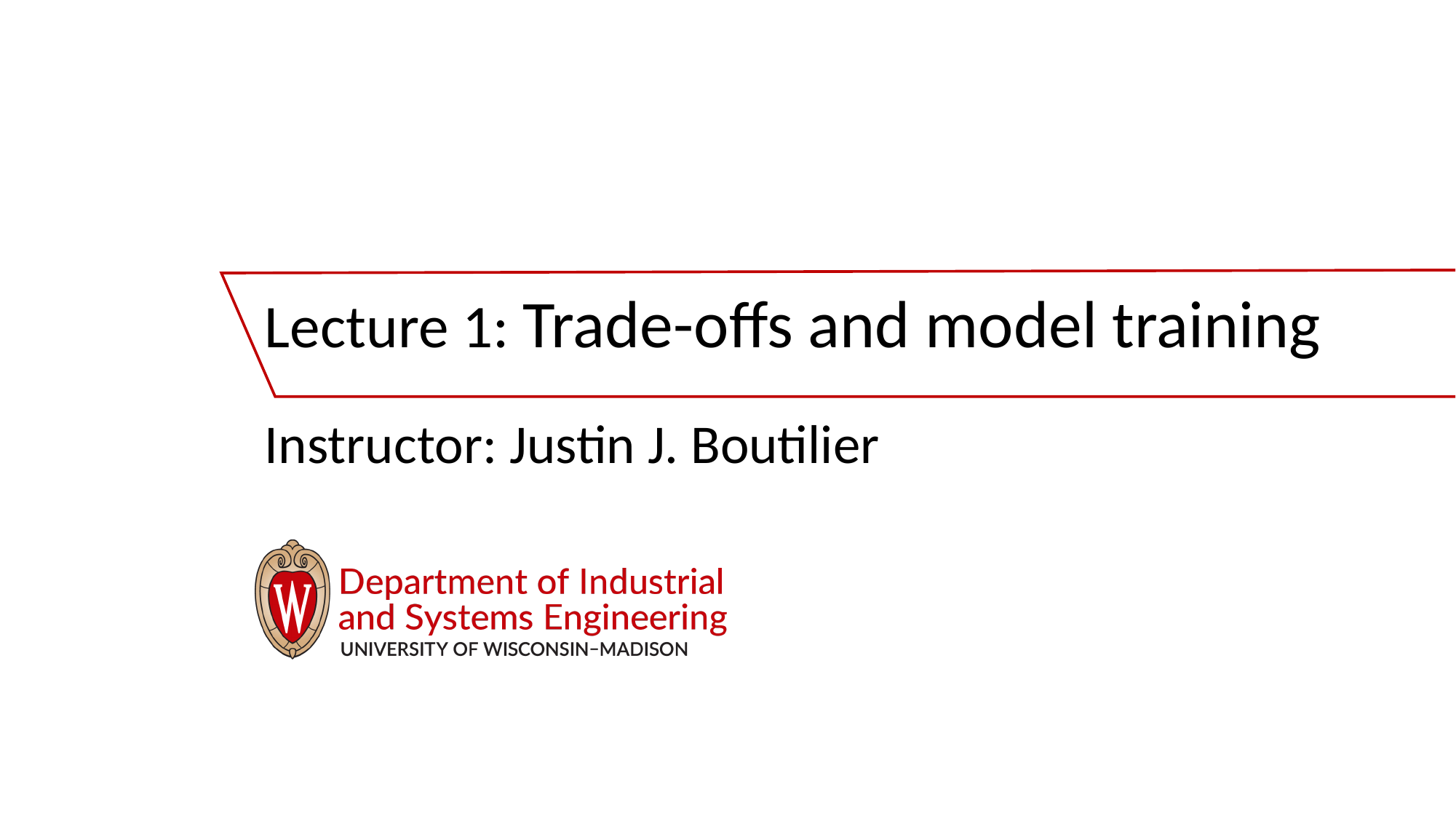

# Lecture 1: Trade-offs and model training
Instructor: Justin J. Boutilier